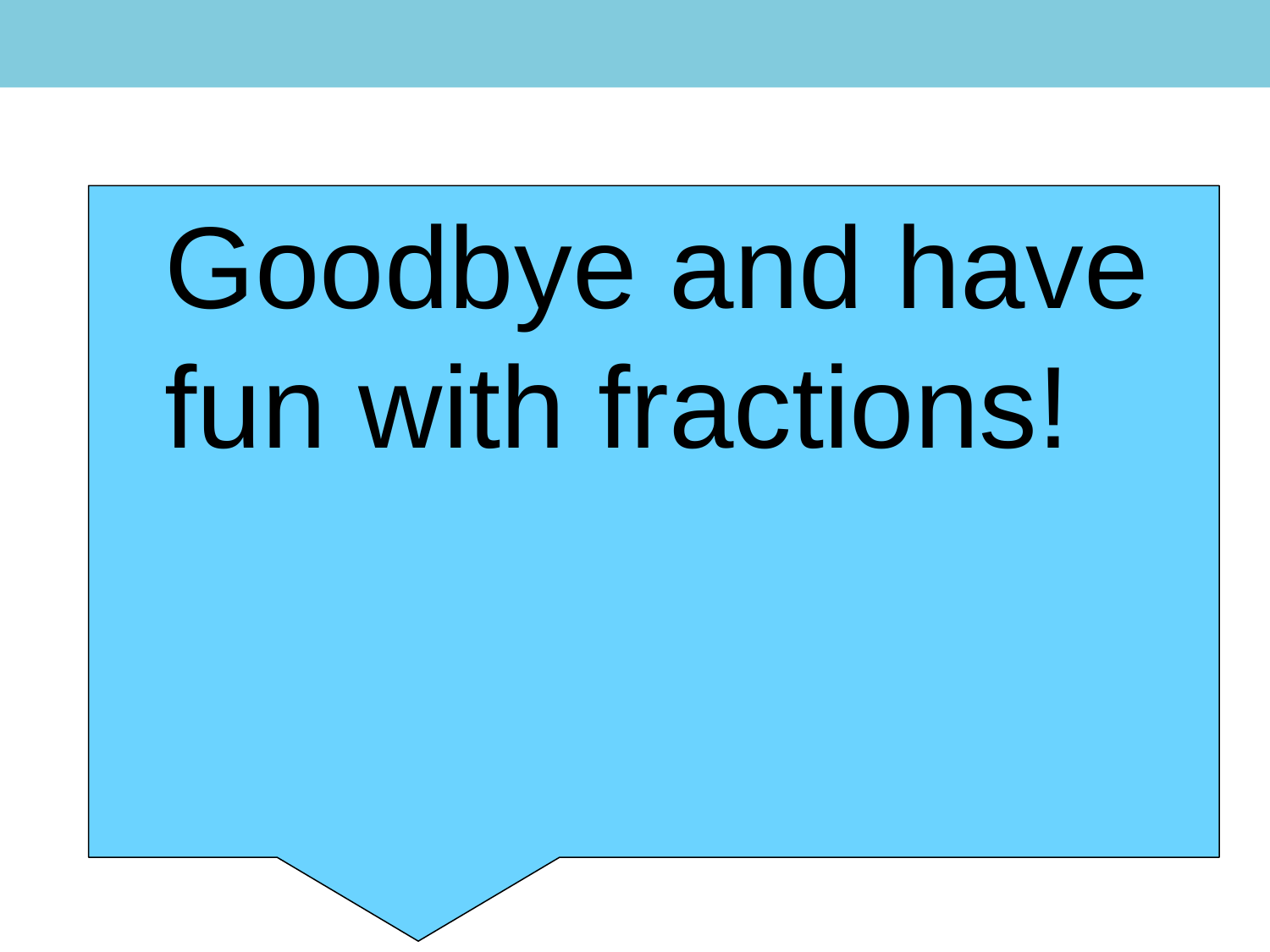

Lower KS2 Fractions Lesson 10
Goodbye and have fun with fractions!